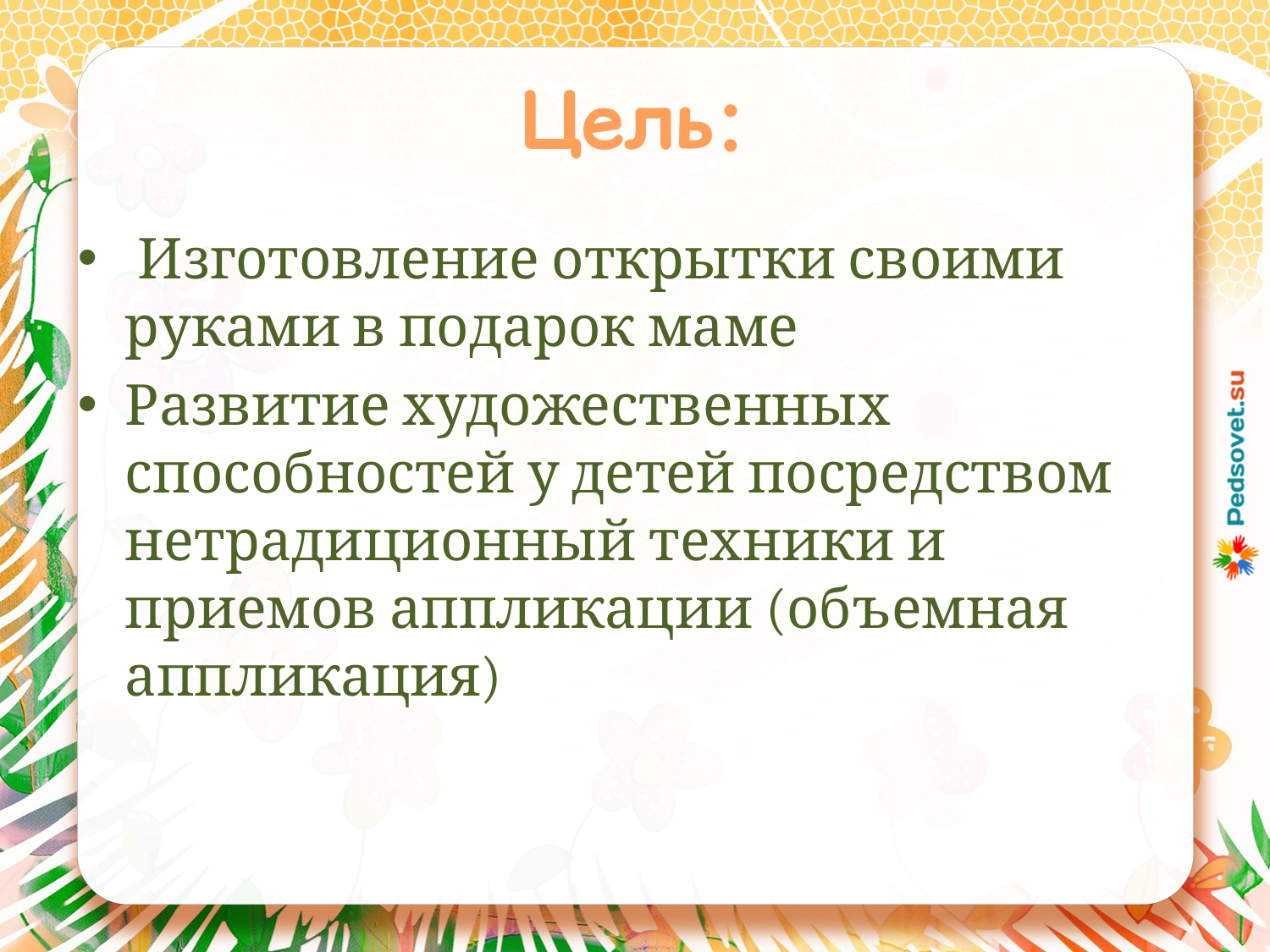

# Цель:
 Изготовление открытки своими руками в подарок маме
Развитие художественных способностей у детей посредством нетрадиционный техники и приемов аппликации (объемная аппликация)